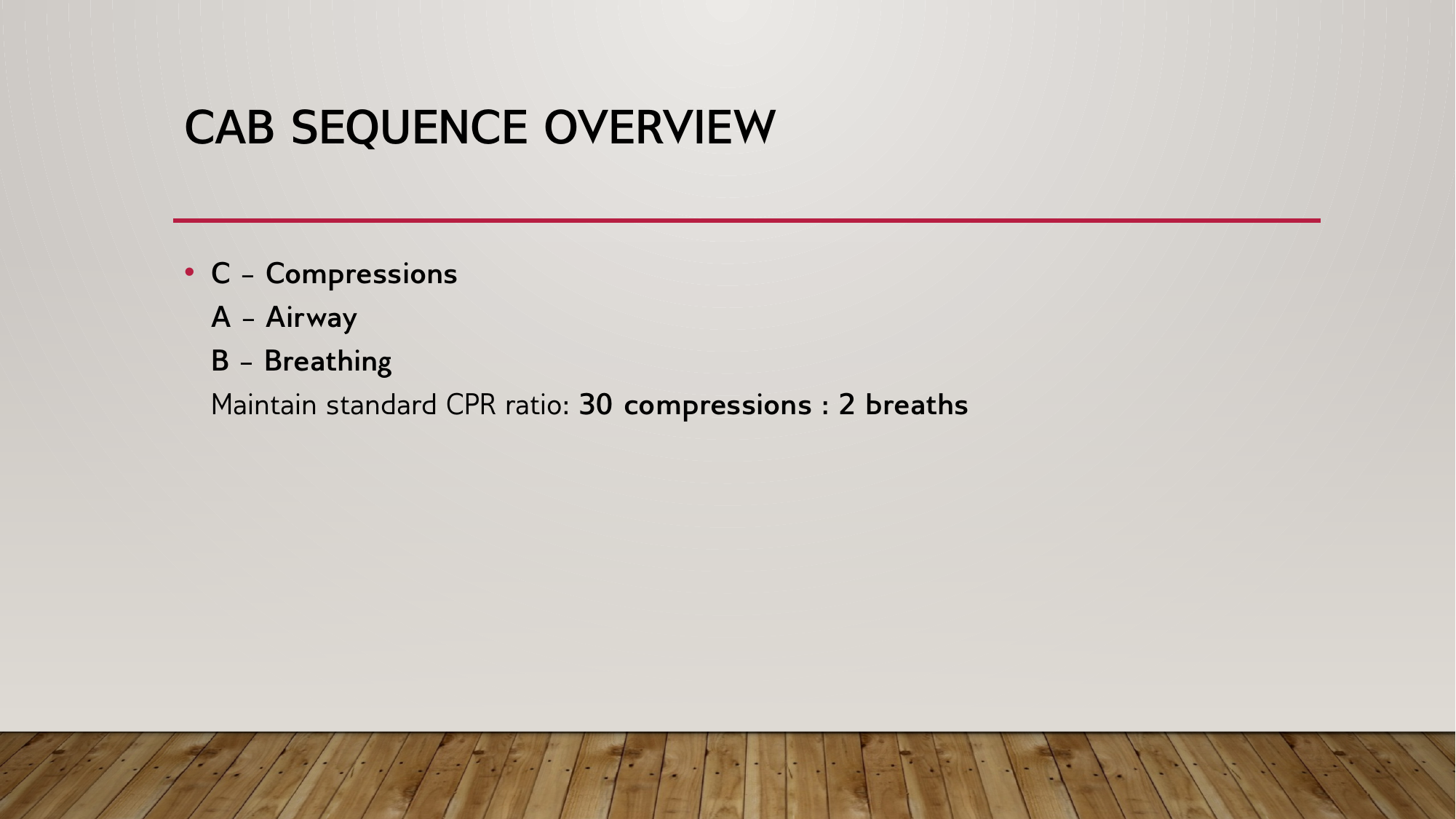

# CAB Sequence Overview
C – Compressions
A – Airway
B – Breathing
Maintain standard CPR ratio: 30 compressions : 2 breaths